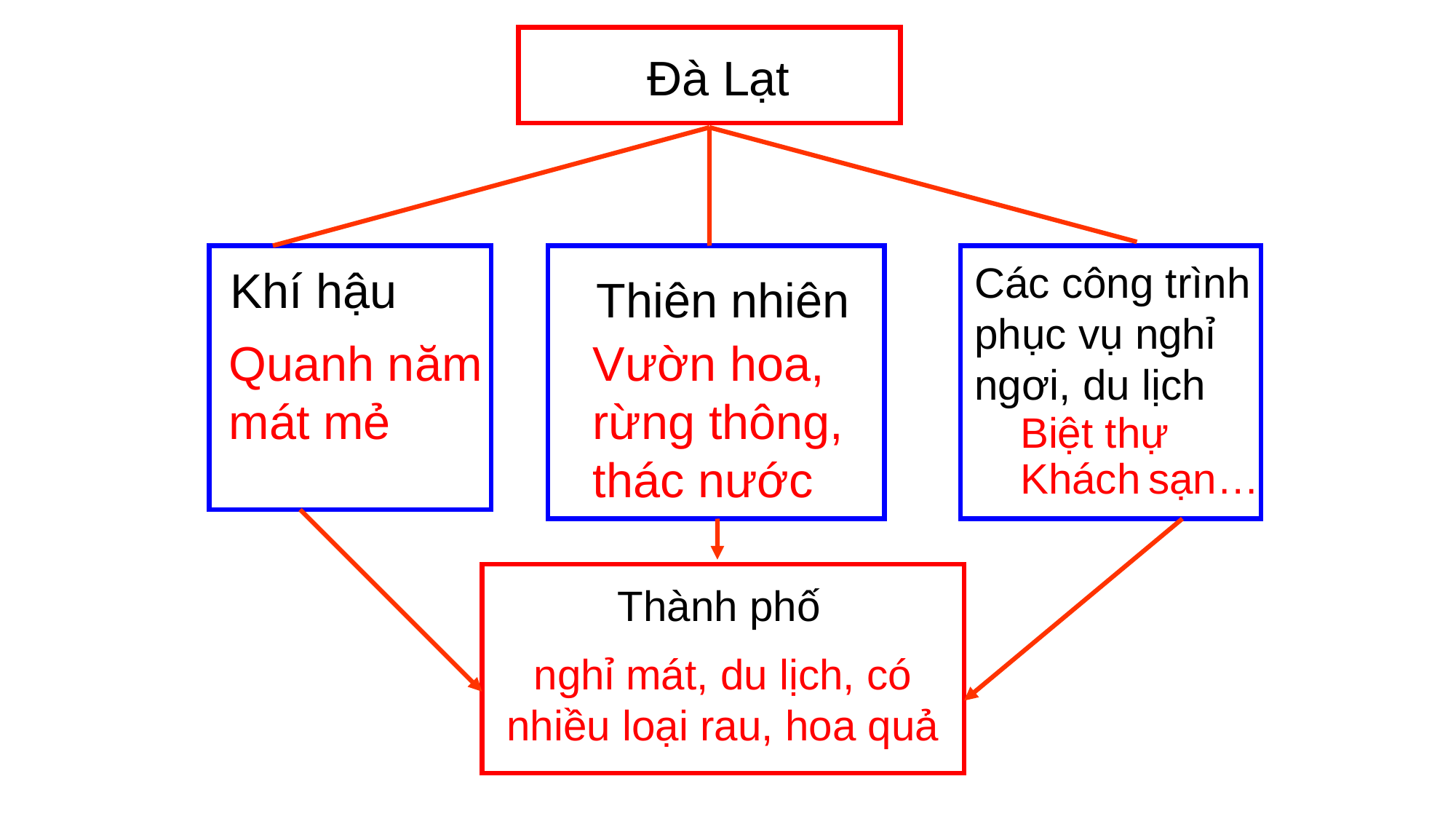

Đà Lạt

Các công trình phục vụ nghỉ ngơi, du lịch
Khí hậu
Thiên nhiên
Quanh năm mát mẻ
Vườn hoa, rừng thông, thác nước
Biệt thự
Khách sạn…

Thành phố
nghỉ mát, du lịch, có nhiều loại rau, hoa quả